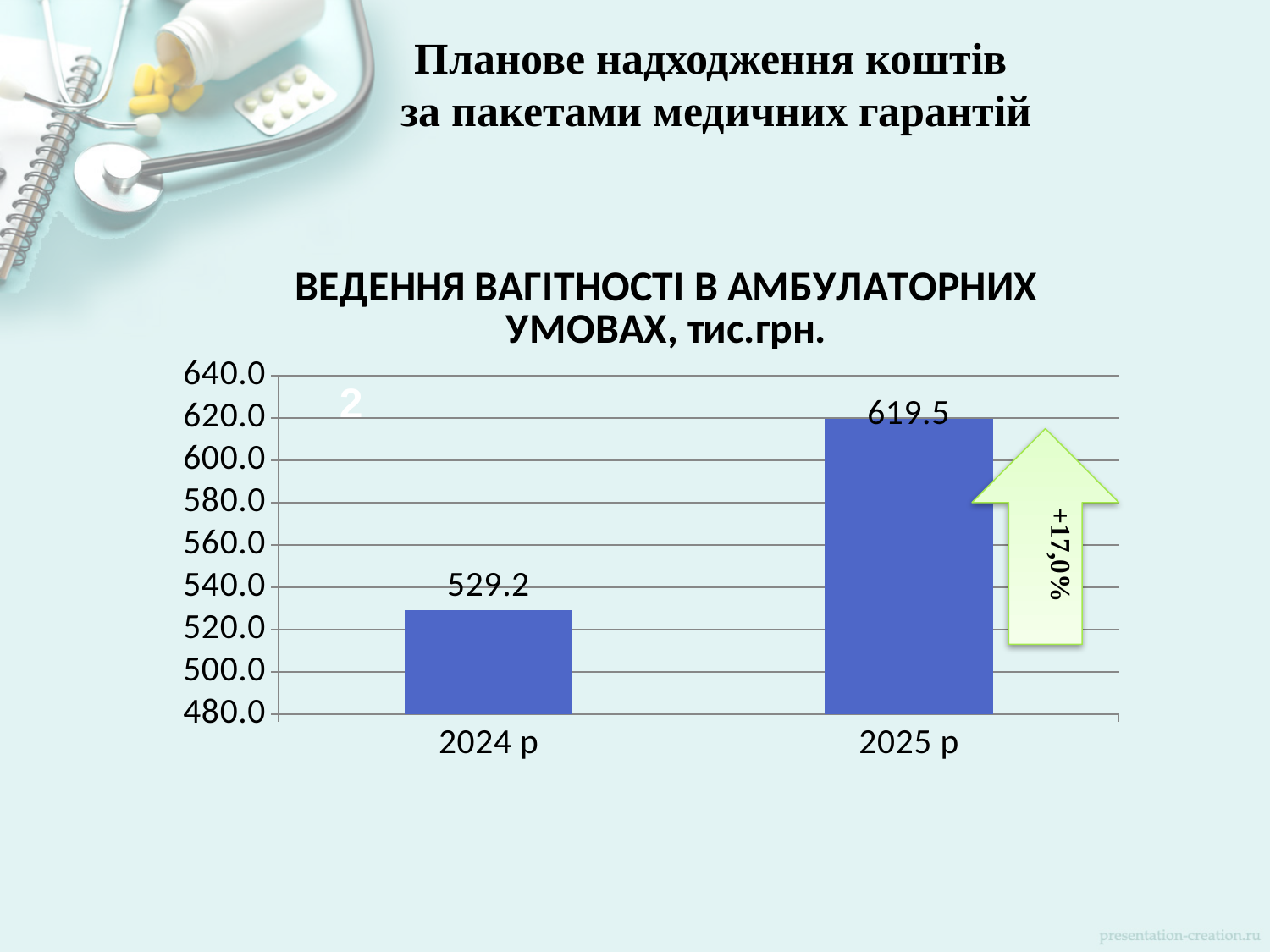

Планове надходження коштів
за пакетами медичних гарантій

### Chart: ВЕДЕННЯ ВАГІТНОСТІ В АМБУЛАТОРНИХ УМОВАХ, тис.грн.

| Category | ВЕДЕННЯ ВАГІТНОСТІ В АМБУЛАТОРНИХ УМОВАХ, тис.грн. |
|---|---|
| 2024 р | 529.2 |
| 2025 р | 619.5 |
2